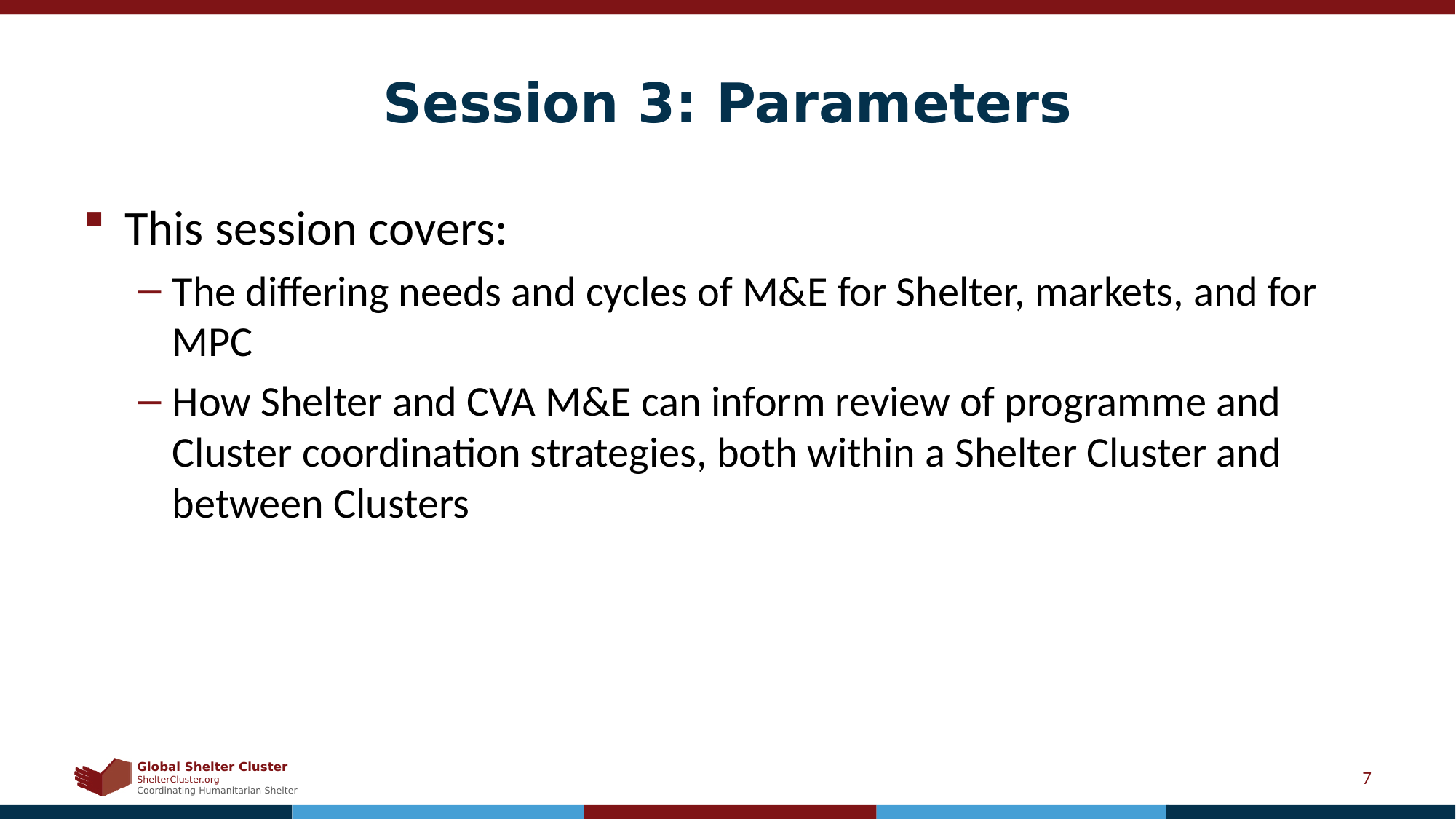

# Session 3: Parameters
This session covers:
The differing needs and cycles of M&E for Shelter, markets, and for MPC
How Shelter and CVA M&E can inform review of programme and Cluster coordination strategies, both within a Shelter Cluster and between Clusters
7